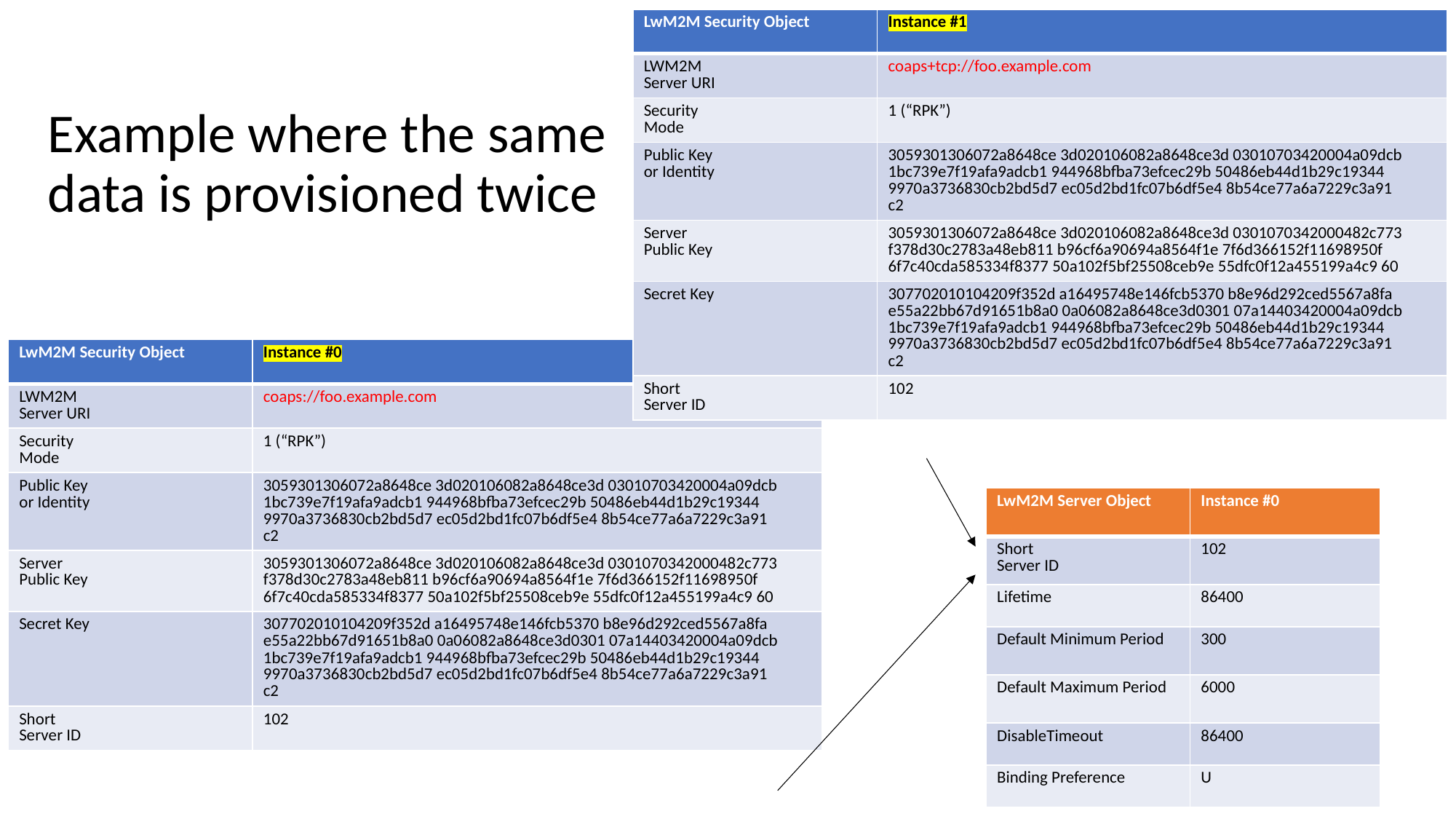

| LwM2M Security Object | Instance #1 |
| --- | --- |
| LWM2M Server URI | coaps+tcp://foo.example.com |
| Security Mode | 1 (“RPK”) |
| Public Key or Identity | 3059301306072a8648ce 3d020106082a8648ce3d 03010703420004a09dcb 1bc739e7f19afa9adcb1 944968bfba73efcec29b 50486eb44d1b29c19344 9970a3736830cb2bd5d7 ec05d2bd1fc07b6df5e4 8b54ce77a6a7229c3a91 c2 |
| Server Public Key | 3059301306072a8648ce 3d020106082a8648ce3d 0301070342000482c773 f378d30c2783a48eb811 b96cf6a90694a8564f1e 7f6d366152f11698950f 6f7c40cda585334f8377 50a102f5bf25508ceb9e 55dfc0f12a455199a4c9 60 |
| Secret Key | 307702010104209f352d a16495748e146fcb5370 b8e96d292ced5567a8fa e55a22bb67d91651b8a0 0a06082a8648ce3d0301 07a14403420004a09dcb 1bc739e7f19afa9adcb1 944968bfba73efcec29b 50486eb44d1b29c19344 9970a3736830cb2bd5d7 ec05d2bd1fc07b6df5e4 8b54ce77a6a7229c3a91 c2 |
| Short Server ID | 102 |
# Example where the same data is provisioned twice
| LwM2M Security Object | Instance #0 |
| --- | --- |
| LWM2M Server URI | coaps://foo.example.com |
| Security Mode | 1 (“RPK”) |
| Public Key or Identity | 3059301306072a8648ce 3d020106082a8648ce3d 03010703420004a09dcb 1bc739e7f19afa9adcb1 944968bfba73efcec29b 50486eb44d1b29c19344 9970a3736830cb2bd5d7 ec05d2bd1fc07b6df5e4 8b54ce77a6a7229c3a91 c2 |
| Server Public Key | 3059301306072a8648ce 3d020106082a8648ce3d 0301070342000482c773 f378d30c2783a48eb811 b96cf6a90694a8564f1e 7f6d366152f11698950f 6f7c40cda585334f8377 50a102f5bf25508ceb9e 55dfc0f12a455199a4c9 60 |
| Secret Key | 307702010104209f352d a16495748e146fcb5370 b8e96d292ced5567a8fa e55a22bb67d91651b8a0 0a06082a8648ce3d0301 07a14403420004a09dcb 1bc739e7f19afa9adcb1 944968bfba73efcec29b 50486eb44d1b29c19344 9970a3736830cb2bd5d7 ec05d2bd1fc07b6df5e4 8b54ce77a6a7229c3a91 c2 |
| Short Server ID | 102 |
| LwM2M Server Object | Instance #0 |
| --- | --- |
| Short Server ID | 102 |
| Lifetime | 86400 |
| Default Minimum Period | 300 |
| Default Maximum Period | 6000 |
| DisableTimeout | 86400 |
| Binding Preference | U |